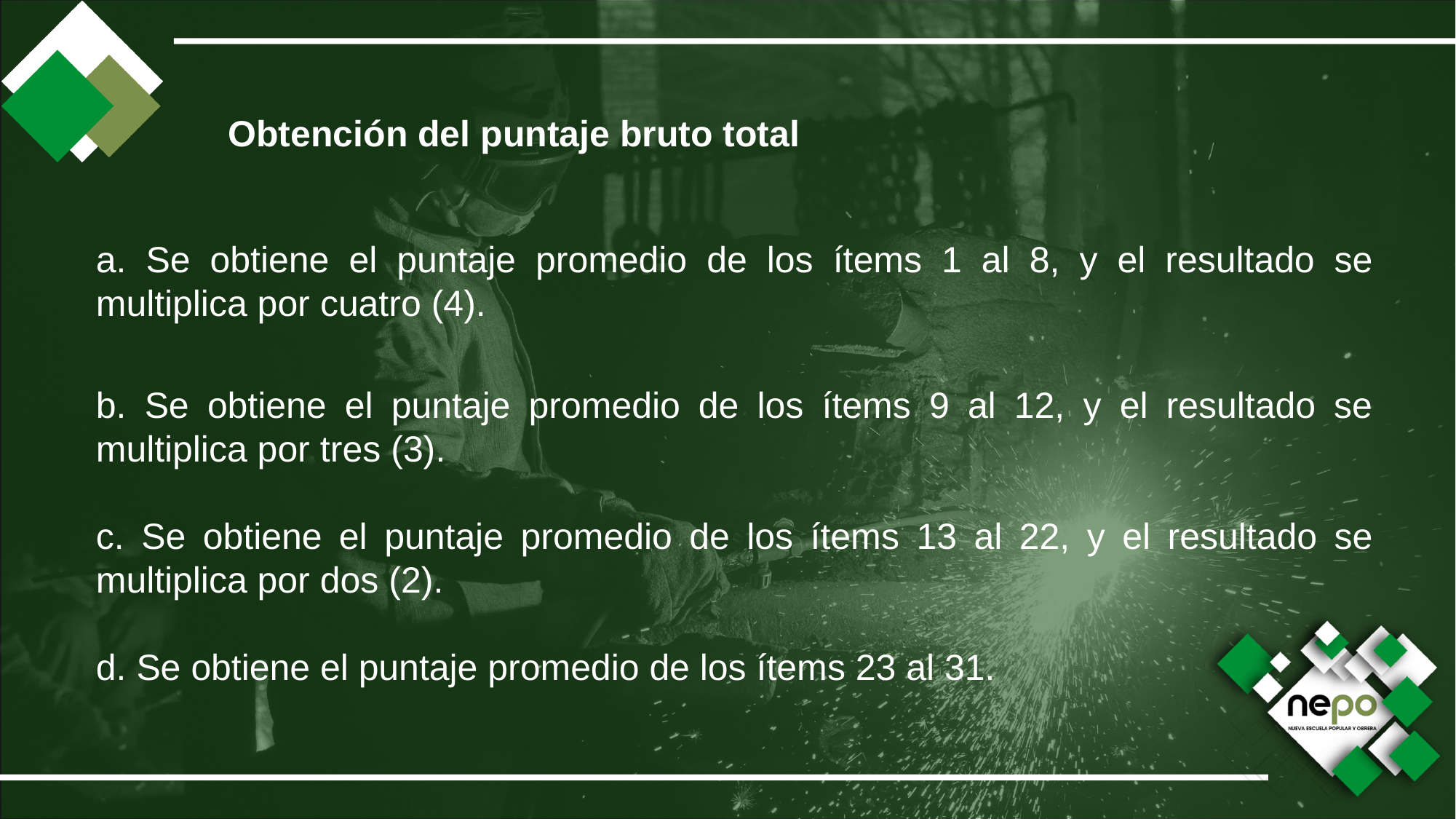

Obtención del puntaje bruto total
a. Se obtiene el puntaje promedio de los ítems 1 al 8, y el resultado se multiplica por cuatro (4).
b. Se obtiene el puntaje promedio de los ítems 9 al 12, y el resultado se multiplica por tres (3).

c. Se obtiene el puntaje promedio de los ítems 13 al 22, y el resultado se multiplica por dos (2).

d. Se obtiene el puntaje promedio de los ítems 23 al 31.